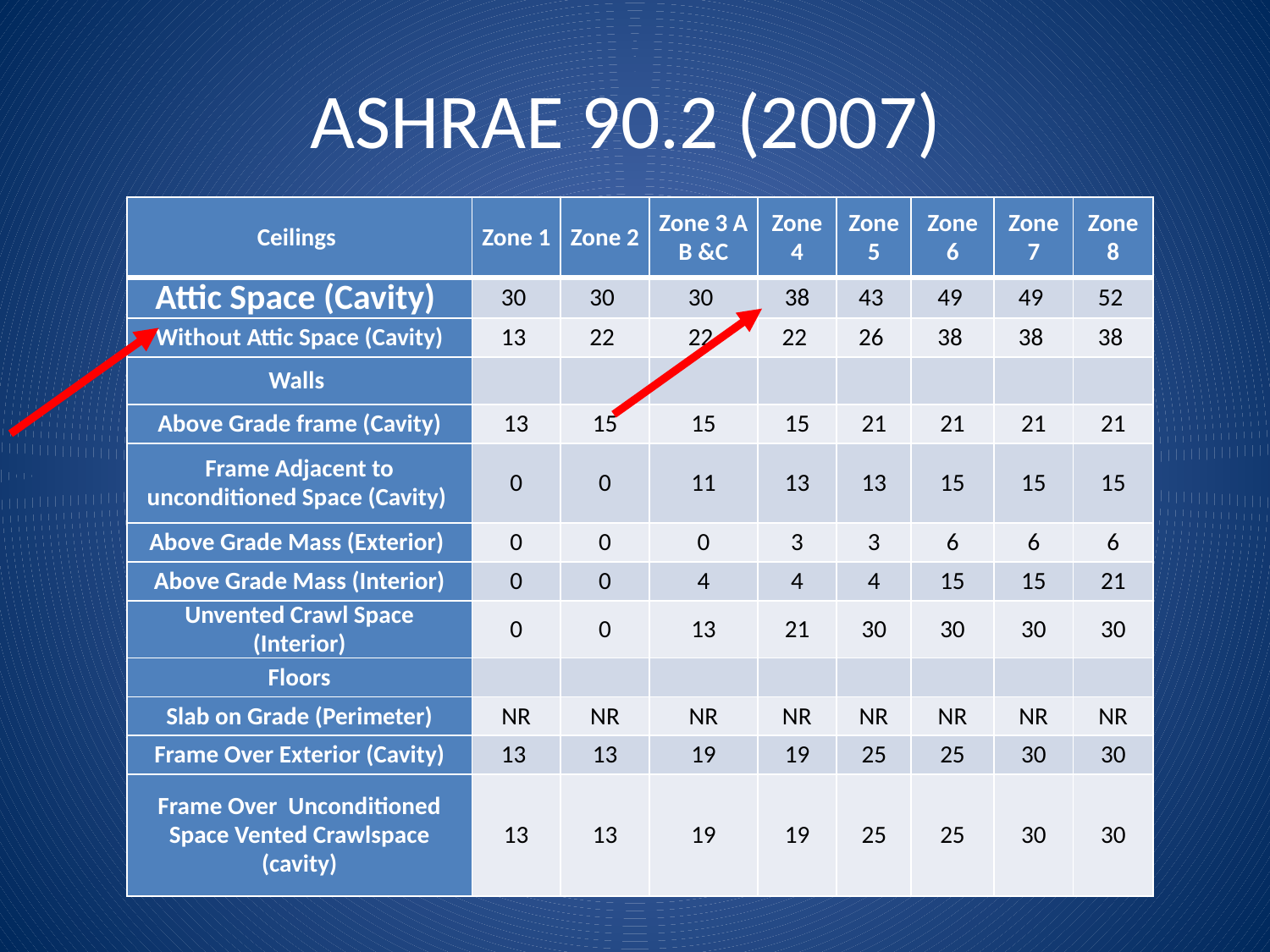

# ASHRAE 90.2 (2007)
| Ceilings | Zone 1 | Zone 2 | Zone 3 A B &C | Zone 4 | Zone 5 | Zone 6 | Zone 7 | Zone 8 |
| --- | --- | --- | --- | --- | --- | --- | --- | --- |
| Attic Space (Cavity) | 30 | 30 | 30 | 38 | 43 | 49 | 49 | 52 |
| Without Attic Space (Cavity) | 13 | 22 | 22 | 22 | 26 | 38 | 38 | 38 |
| Walls |  |  |  |  |  |  |  |  |
| Above Grade frame (Cavity) | 13 | 15 | 15 | 15 | 21 | 21 | 21 | 21 |
| Frame Adjacent to unconditioned Space (Cavity) | 0 | 0 | 11 | 13 | 13 | 15 | 15 | 15 |
| Above Grade Mass (Exterior) | 0 | 0 | 0 | 3 | 3 | 6 | 6 | 6 |
| Above Grade Mass (Interior) | 0 | 0 | 4 | 4 | 4 | 15 | 15 | 21 |
| Unvented Crawl Space (Interior) | 0 | 0 | 13 | 21 | 30 | 30 | 30 | 30 |
| Floors |  |  |  |  |  |  |  |  |
| Slab on Grade (Perimeter) | NR | NR | NR | NR | NR | NR | NR | NR |
| Frame Over Exterior (Cavity) | 13 | 13 | 19 | 19 | 25 | 25 | 30 | 30 |
| Frame Over Unconditioned Space Vented Crawlspace (cavity) | 13 | 13 | 19 | 19 | 25 | 25 | 30 | 30 |